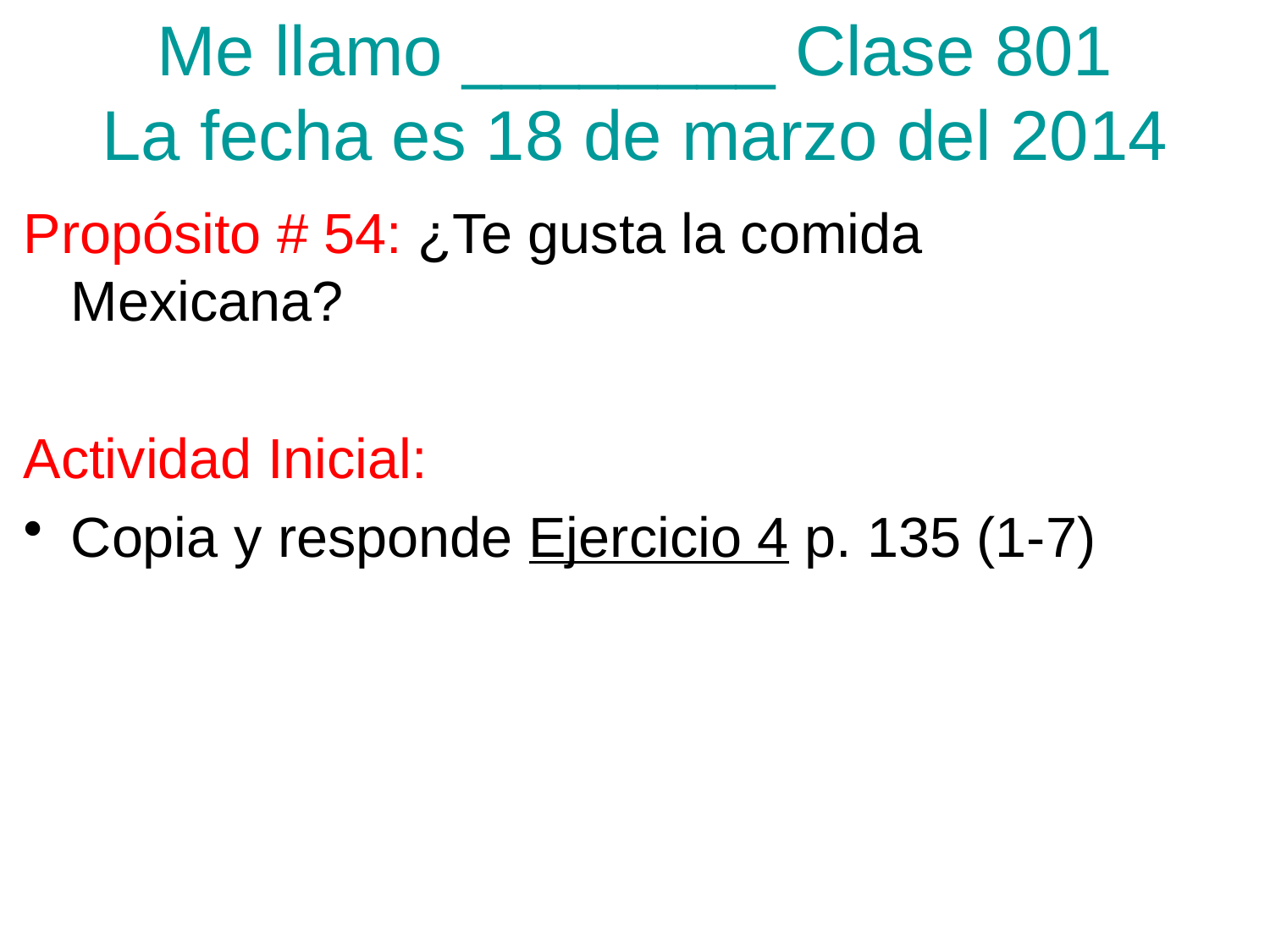

# Me llamo ________ Clase 801 La fecha es 18 de marzo del 2014
Propósito # 54: ¿Te gusta la comida Mexicana?

Actividad Inicial:
Copia y responde Ejercicio 4 p. 135 (1-7)